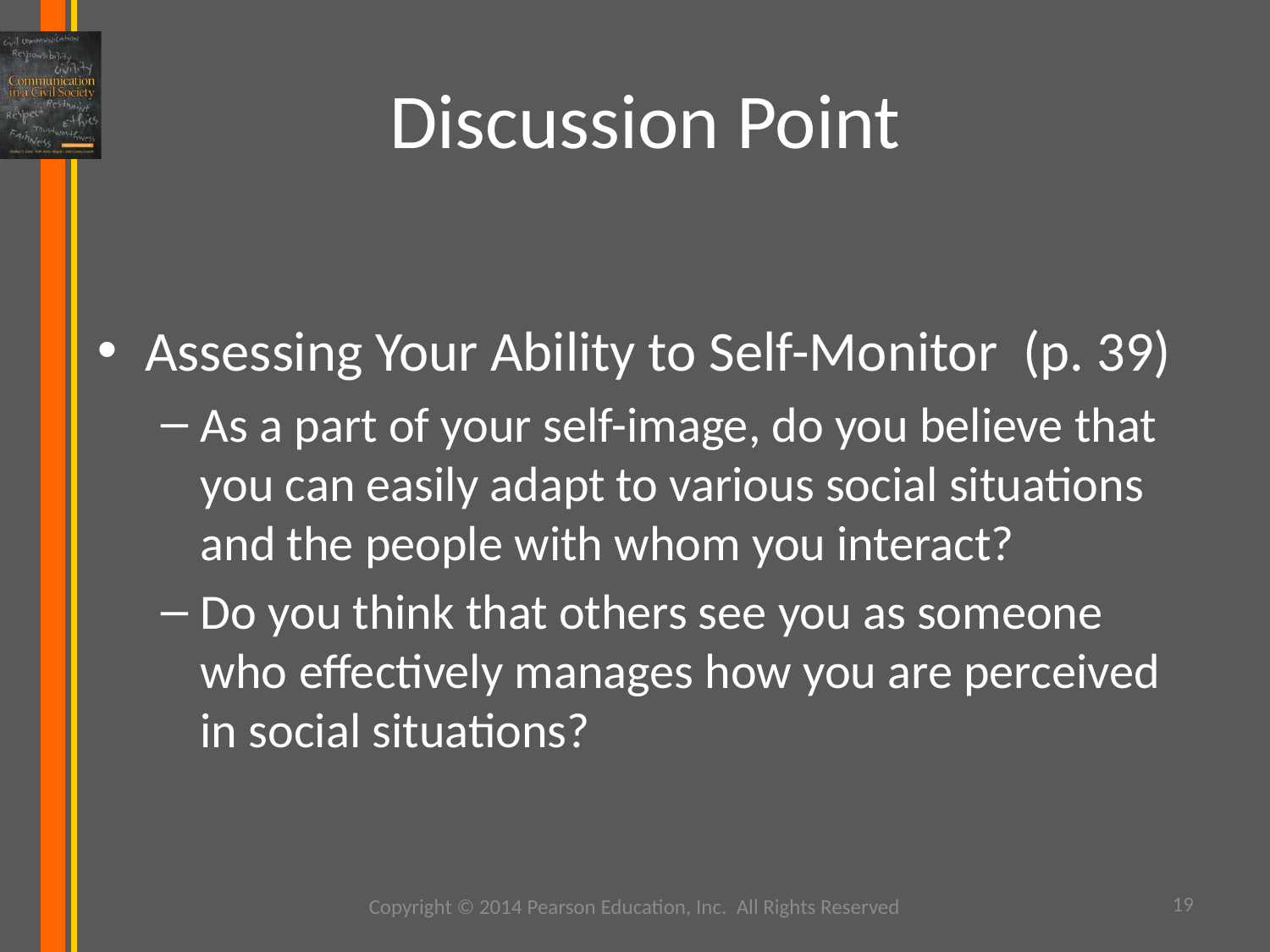

# Discussion Point
Assessing Your Ability to Self-Monitor  (p. 39)
As a part of your self-image, do you believe that you can easily adapt to various social situations and the people with whom you interact?
Do you think that others see you as someone who effectively manages how you are perceived in social situations?
Copyright © 2014 Pearson Education, Inc.  All Rights Reserved
19